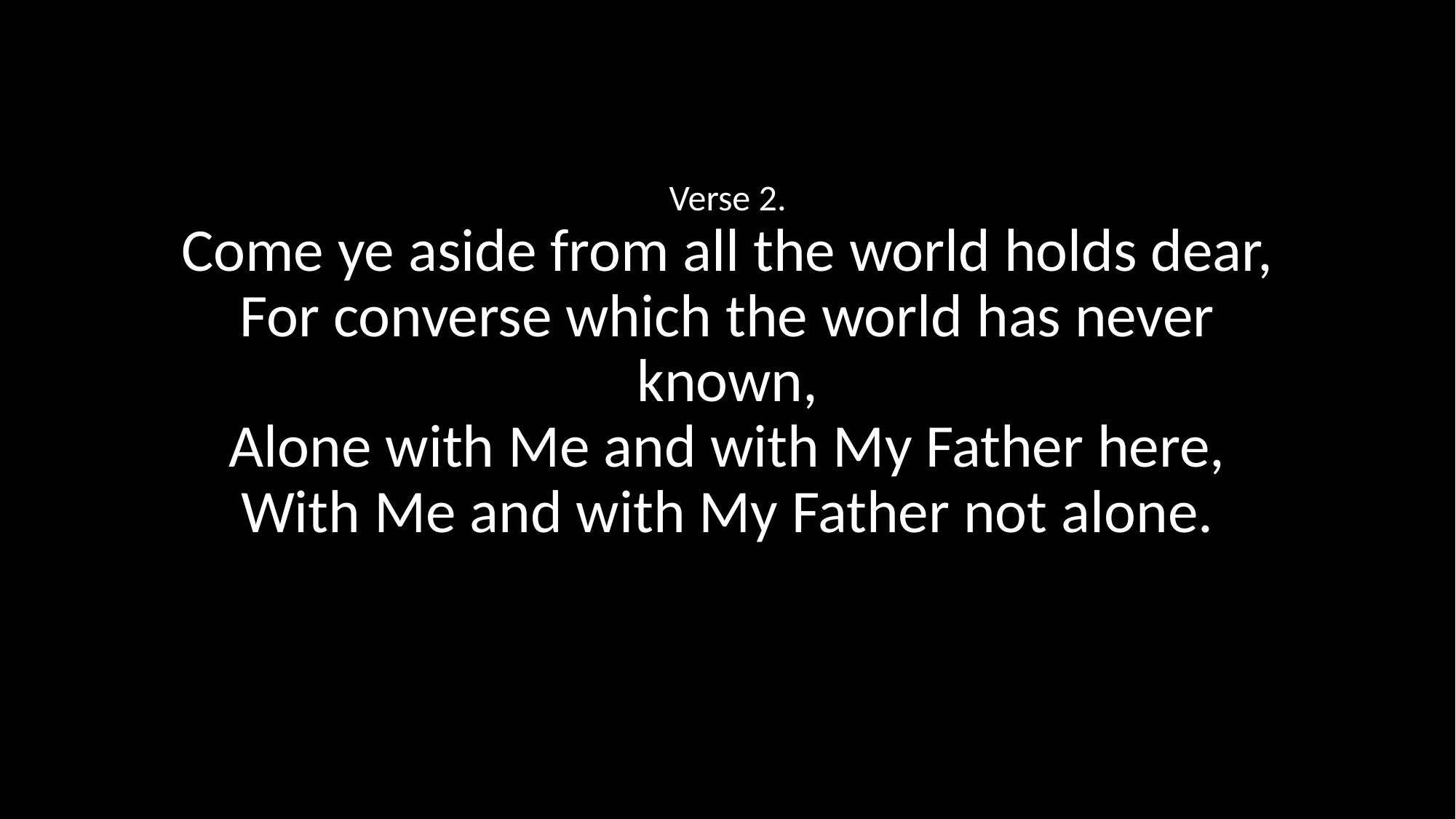

Verse 2.
Come ye aside from all the world holds dear,
For converse which the world has never known,
Alone with Me and with My Father here,
With Me and with My Father not alone.